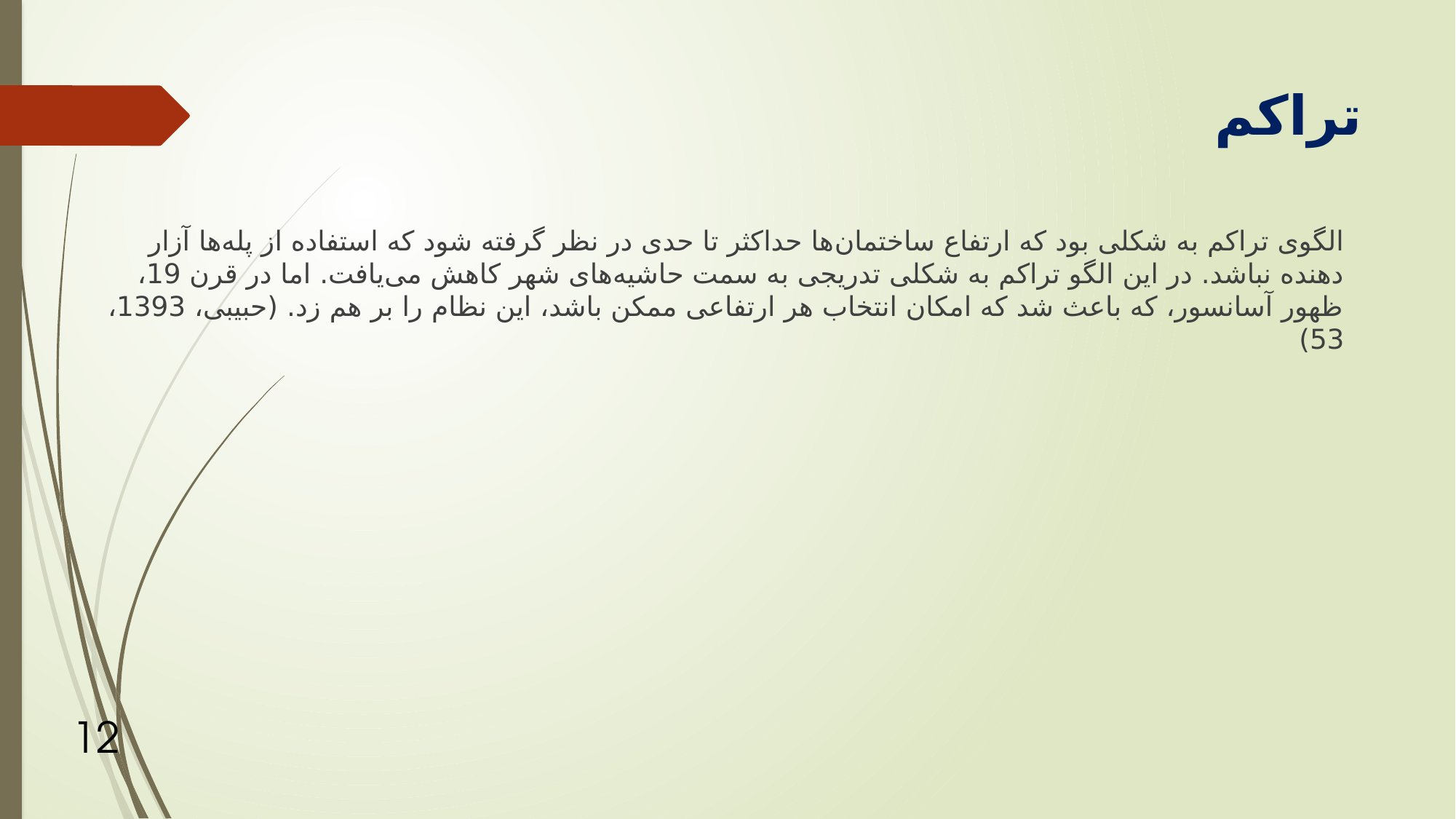

# تراکم
الگوی تراکم به شکلی بود که ارتفاع ساختمان‌ها حداکثر تا حدی در نظر گرفته شود که استفاده از پله‌ها آزار دهنده نباشد. در این الگو تراکم به شکلی تدریجی به سمت حاشیه‌های شهر کاهش می‌یافت. اما در قرن 19، ظهور آسانسور، که باعث شد که امکان انتخاب هر ارتفاعی ممکن باشد، این نظام را بر هم زد. (حبیبی، 1393، 53)
12